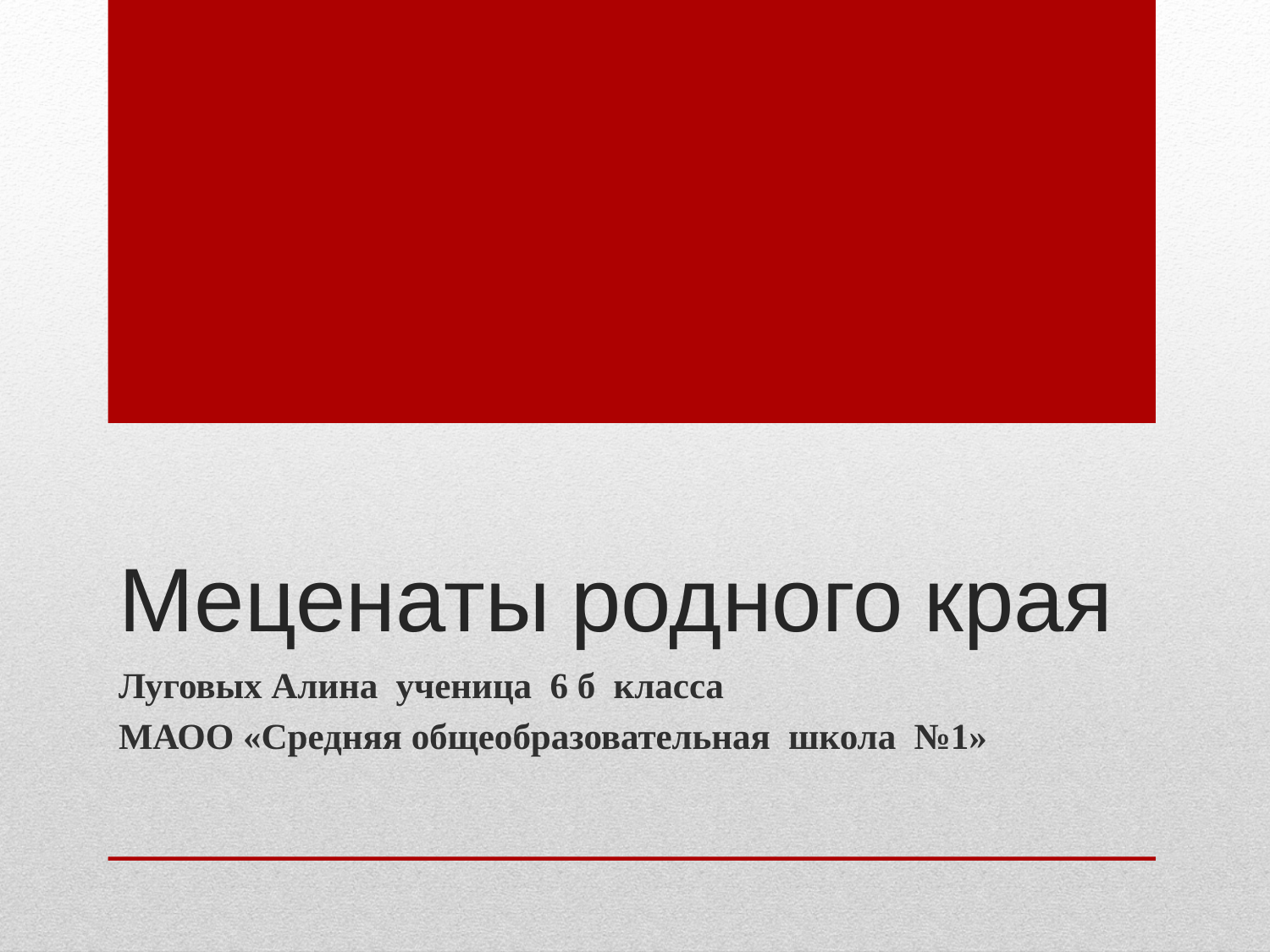

# Меценаты родного края
Луговых Алина  ученица  6 б  класса
МАОО «Средняя общеобразовательная  школа  №1»